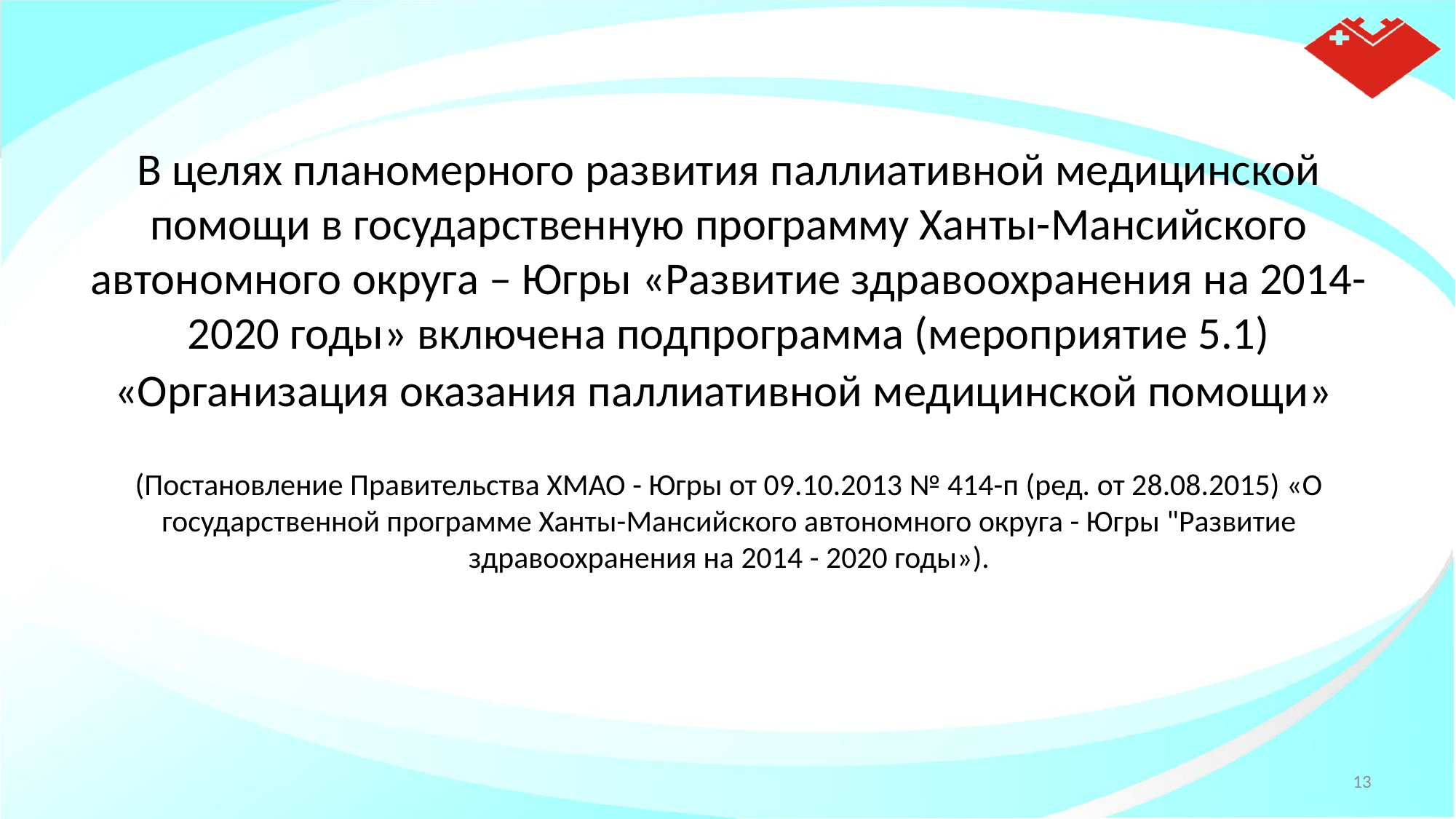

В целях планомерного развития паллиативной медицинской помощи в государственную программу Ханты-Мансийского автономного округа – Югры «Развитие здравоохранения на 2014-2020 годы» включена подпрограмма (мероприятие 5.1) «Организация оказания паллиативной медицинской помощи»

(Постановление Правительства ХМАО - Югры от 09.10.2013 № 414-п (ред. от 28.08.2015) «О государственной программе Ханты-Мансийского автономного округа - Югры "Развитие здравоохранения на 2014 - 2020 годы»).
13